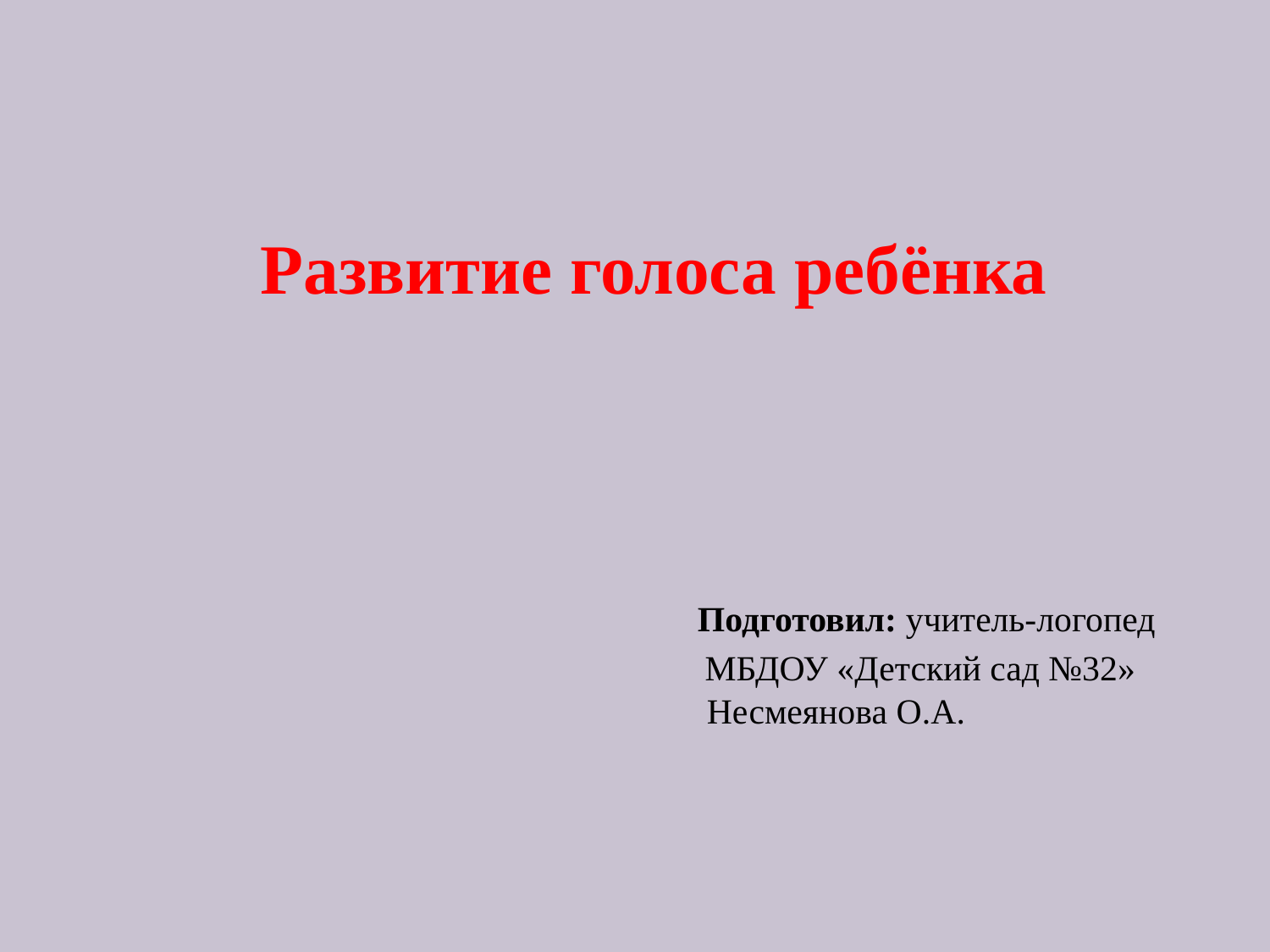

# Развитие голоса ребёнка Подготовил: учитель-логопед МБДОУ «Детский сад №32» Несмеянова О.А.